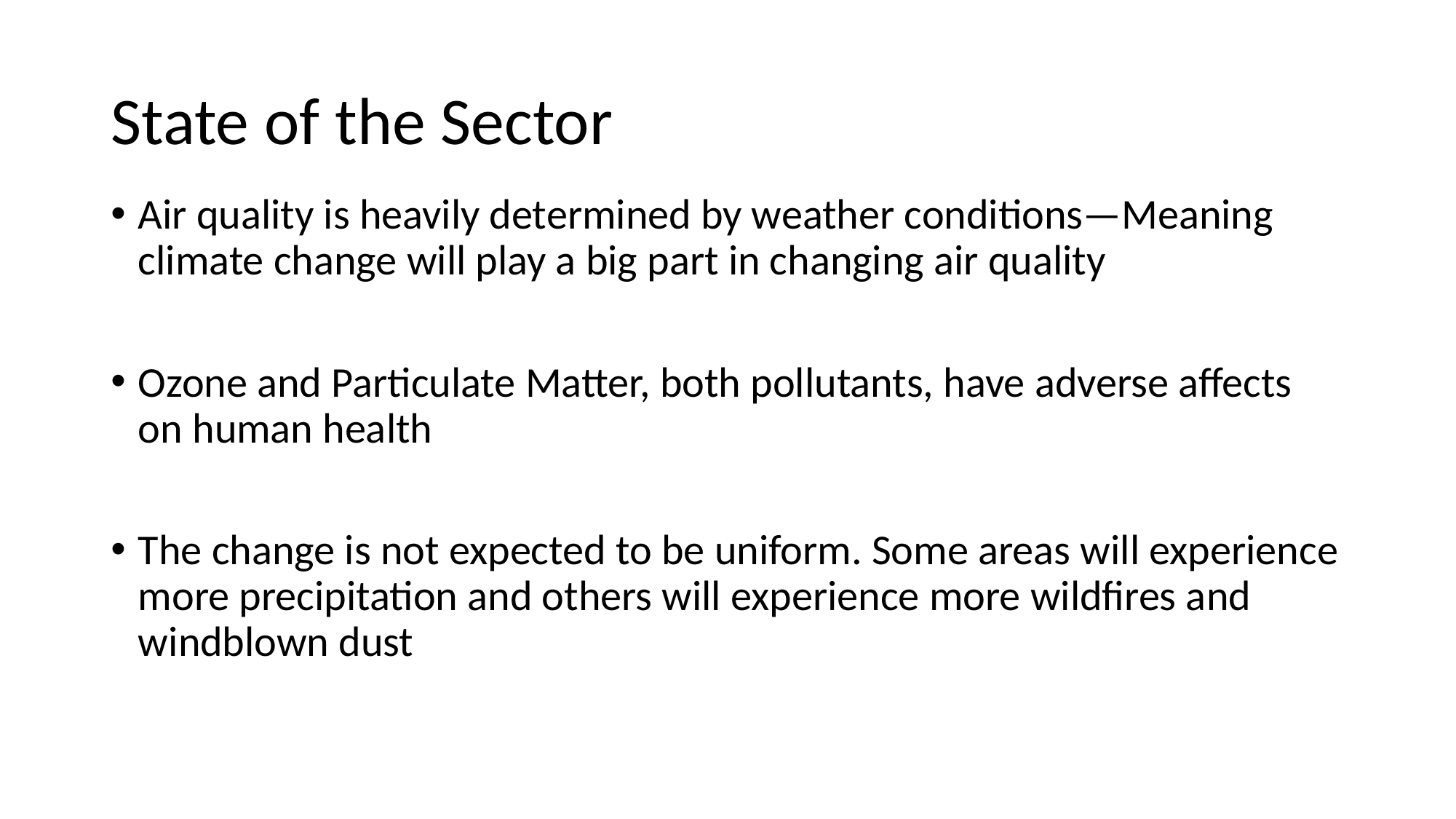

# State of the Sector
Air quality is heavily determined by weather conditions—Meaning climate change will play a big part in changing air quality

Ozone and Particulate Matter, both pollutants, have adverse affects on human health

The change is not expected to be uniform. Some areas will experience more precipitation and others will experience more wildfires and windblown dust